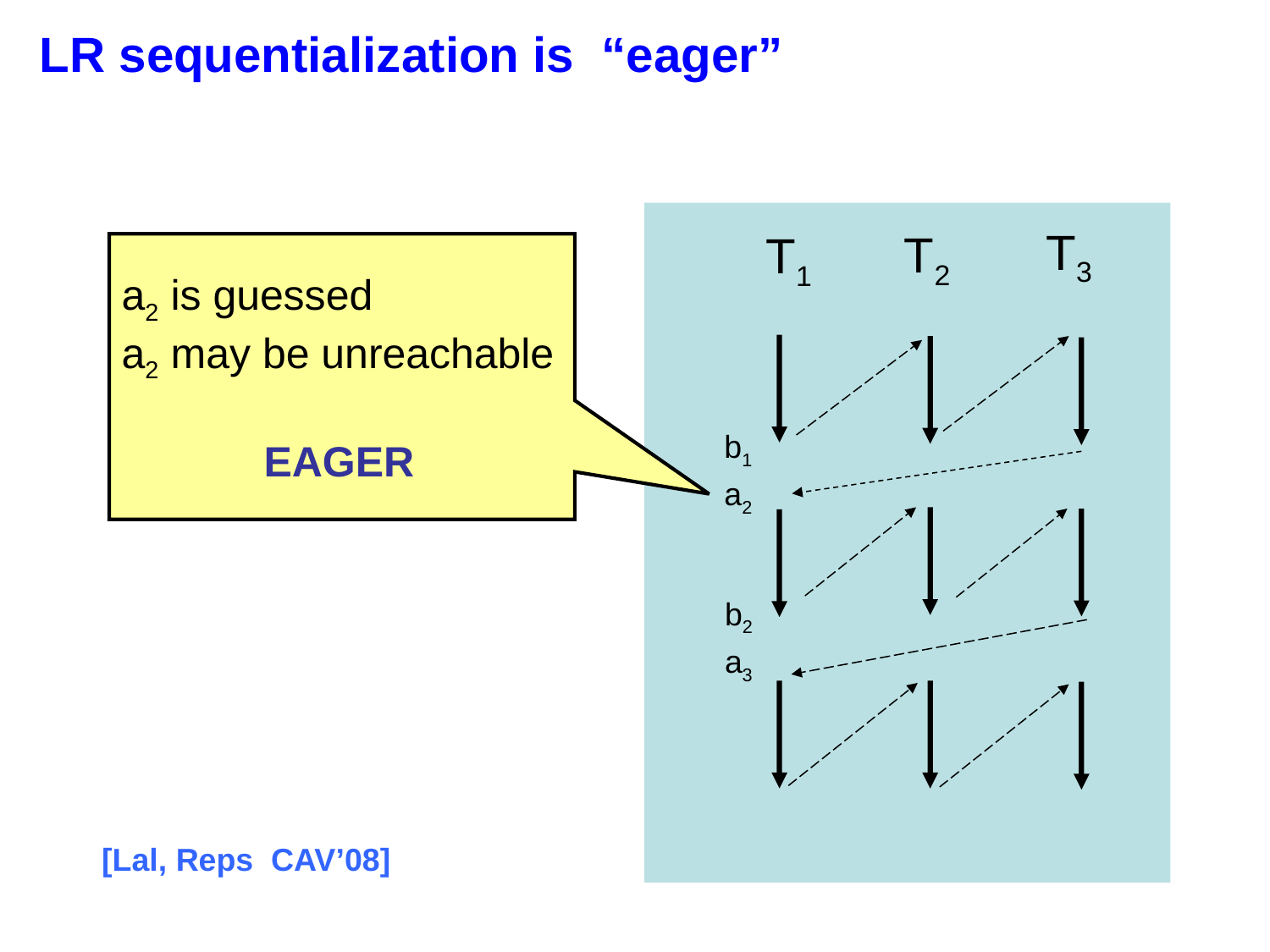

# LR sequentialization is  “eager”

T3
T2
T1
a2 is guessed
a2 may be unreachable

            EAGER

b1

a2

b2

a3

[Lal, Reps  CAV’08]